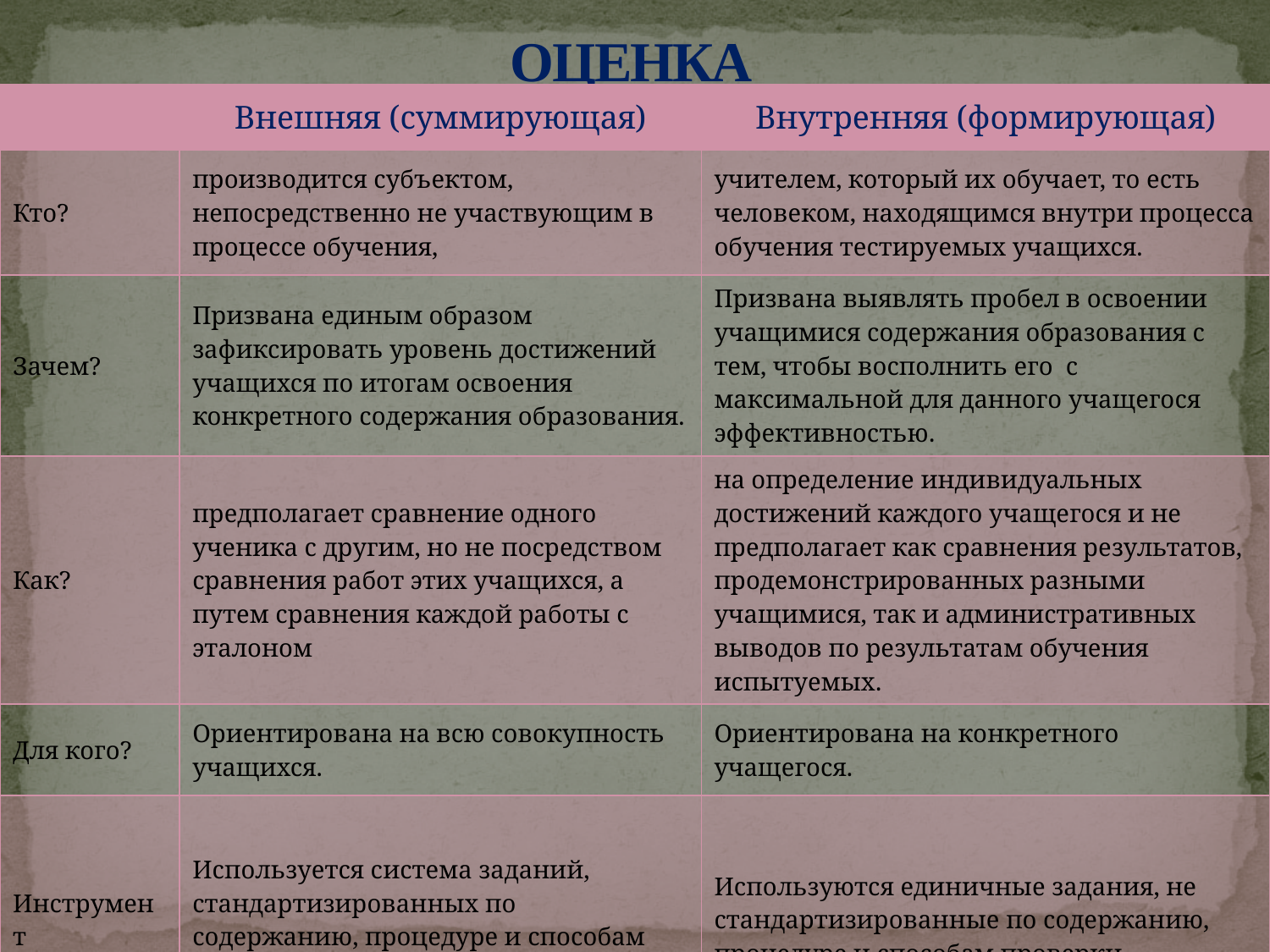

# ОЦЕНКА
|  | Внешняя (суммирующая) | Внутренняя (формирующая) |
| --- | --- | --- |
| Кто? | производится субъектом, непосредственно не участвующим в процессе обучения, | учителем, который их обучает, то есть человеком, находящимся внутри процесса обучения тестируемых учащихся. |
| Зачем? | Призвана единым образом зафиксировать уровень достижений учащихся по итогам освоения конкретного содержания образования. | Призвана выявлять пробел в освоении учащимися содержания образования с тем, чтобы восполнить его с максимальной для данного учащегося эффективностью. |
| Как? | предполагает сравнение одного ученика с другим, но не посредством сравнения работ этих учащихся, а путем сравнения каждой работы с эталоном | на определение индивидуальных достижений каждого учащегося и не предполагает как сравнения результатов, продемонстрированных разными учащимися, так и административных выводов по результатам обучения испытуемых. |
| Для кого? | Ориентирована на всю совокупность учащихся. | Ориентирована на конкретного учащегося. |
| Инструмент | Используется система заданий, стандартизированных по содержанию, процедуре и способам проверки. | Используются единичные задания, не стандартизированные по содержанию, процедуре и способам проверки. |